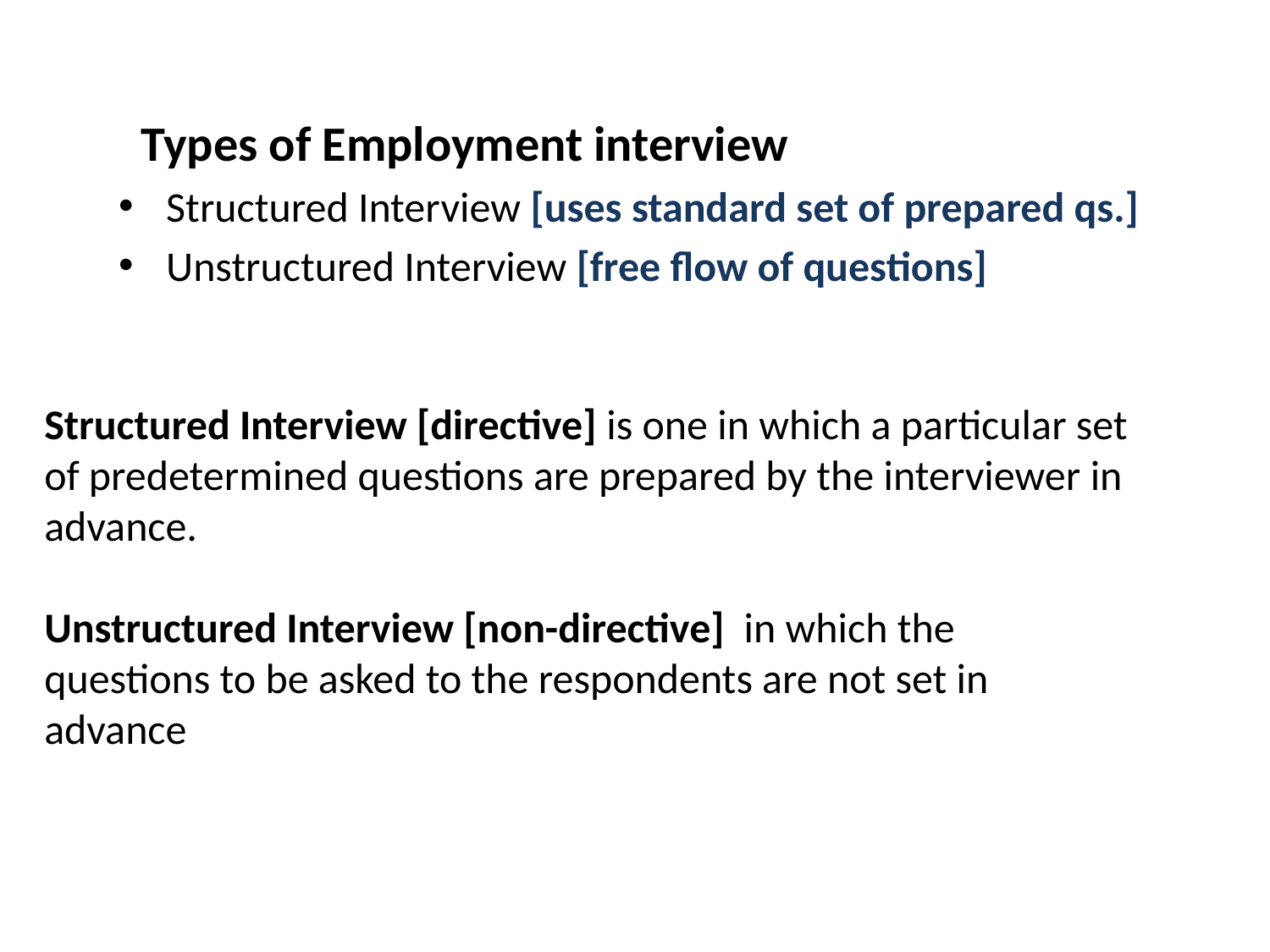

Types of Employment interview
Structured Interview [uses standard set of prepared qs.]
Unstructured Interview [free flow of questions]
Structured Interview [directive] is one in which a particular set of predetermined questions are prepared by the interviewer in advance.

Unstructured Interview [non-directive]  in which the questions to be asked to the respondents are not set in advance